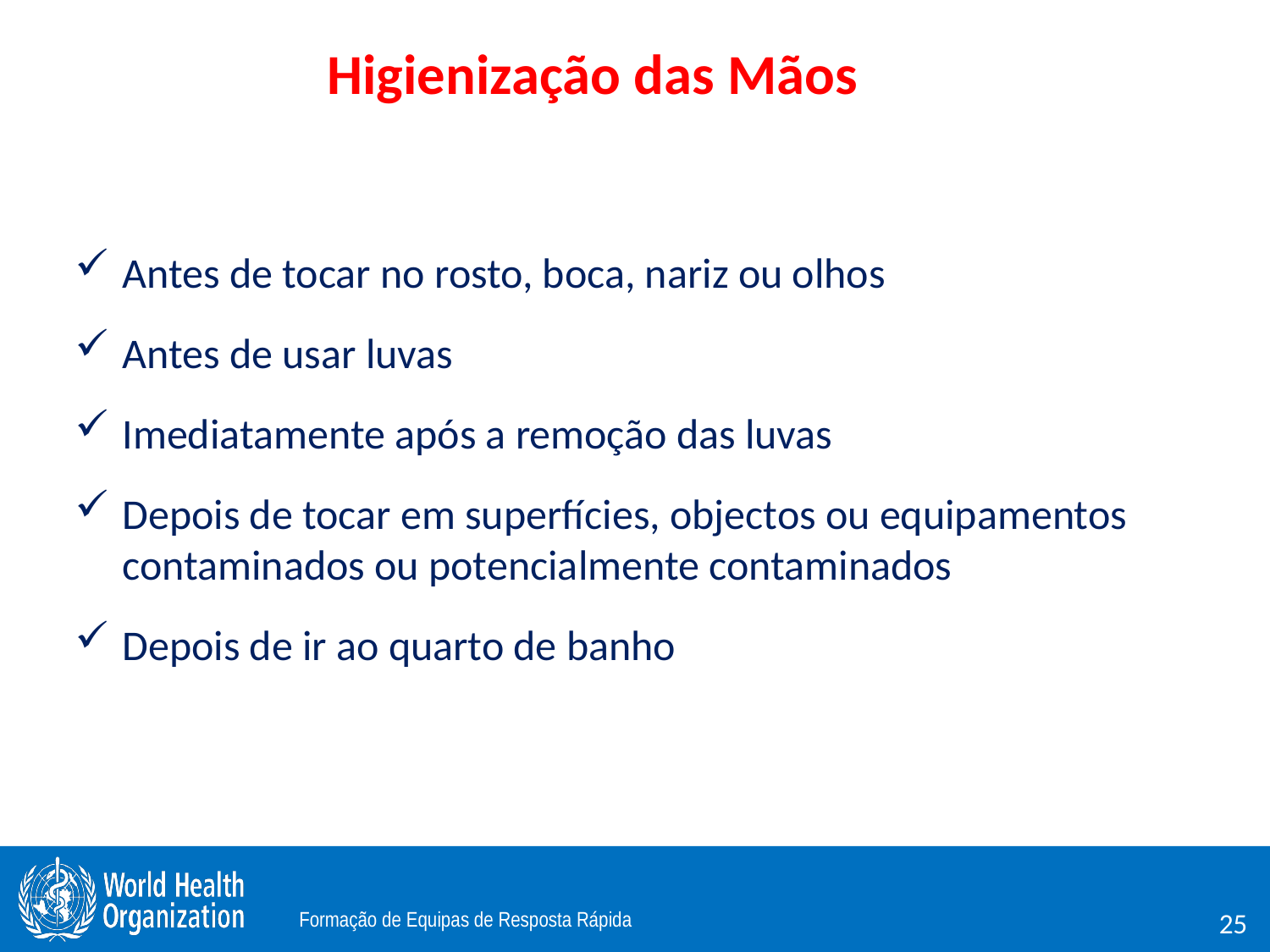

Higienização das Mãos
Antes de tocar no rosto, boca, nariz ou olhos
Antes de usar luvas
Imediatamente após a remoção das luvas
Depois de tocar em superfícies, objectos ou equipamentos contaminados ou potencialmente contaminados
Depois de ir ao quarto de banho